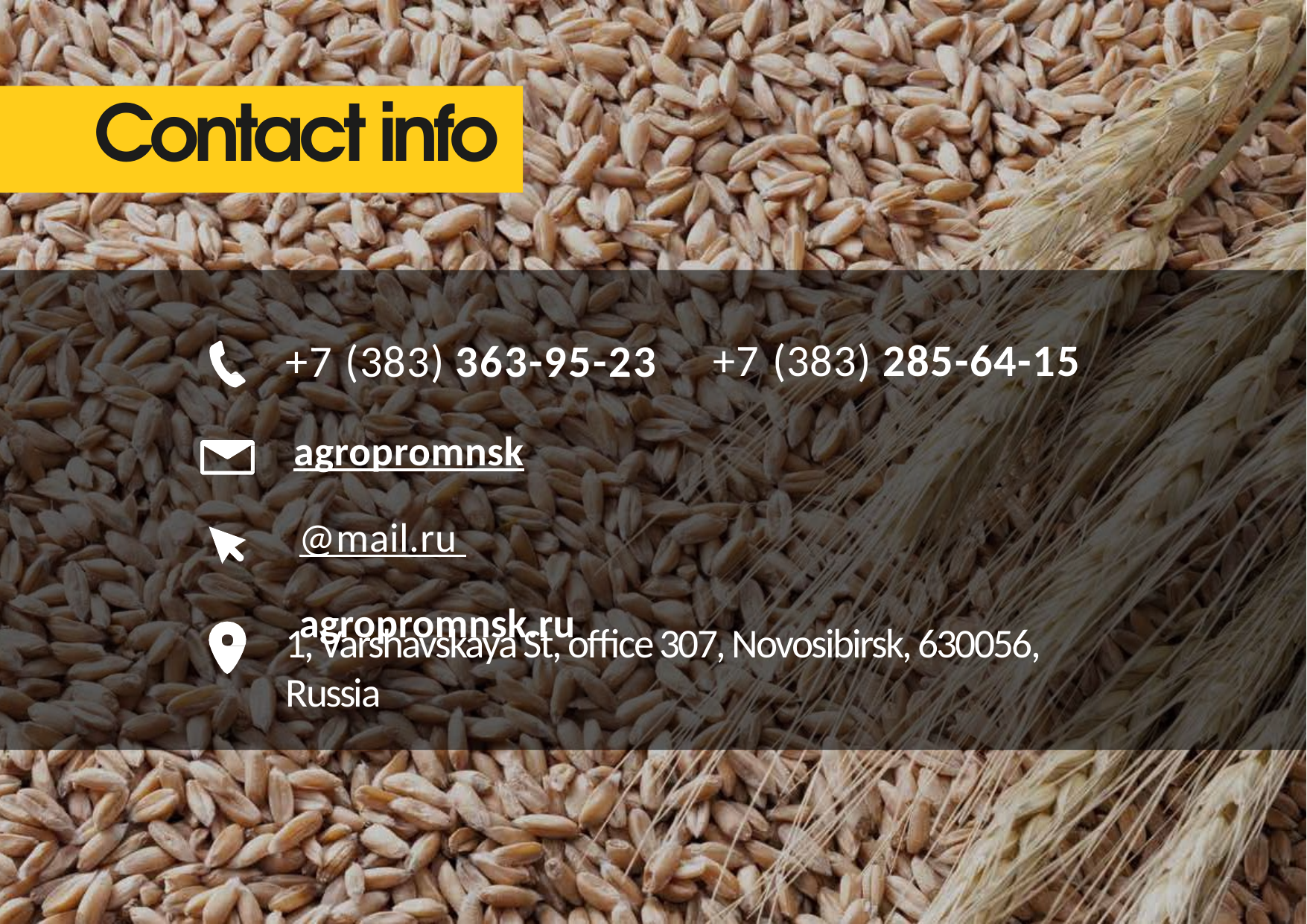

# Contact info

+7 (383) 285-64-15
+7 (383) 363-95-23
agropromnsk@mail.ru  agropromnsk.ru

1, Varshavskaya St, office 307, Novosibirsk, 630056, Russia